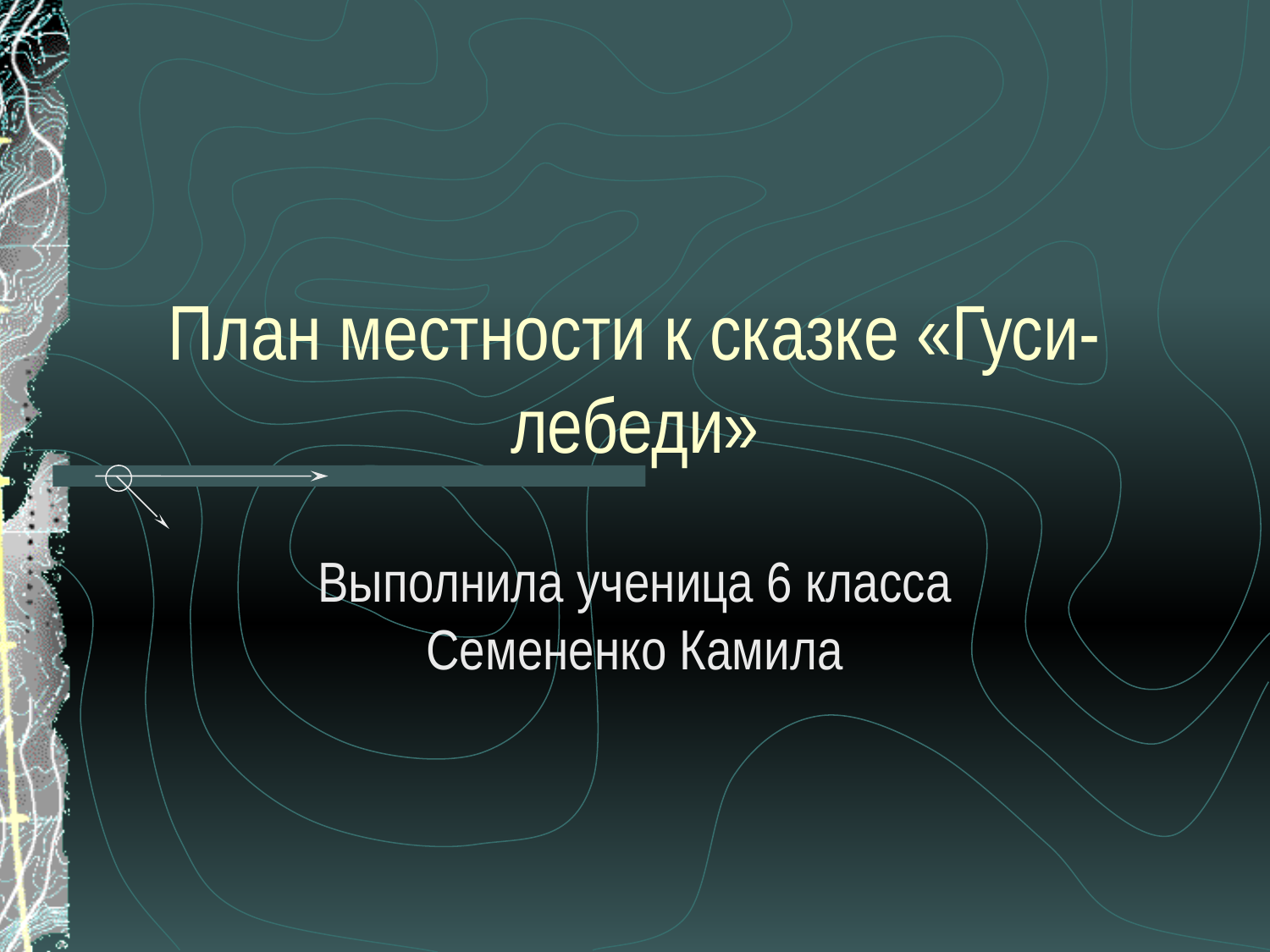

# План местности к сказке «Гуси-лебеди»
Выполнила ученица 6 класса Семененко Камила